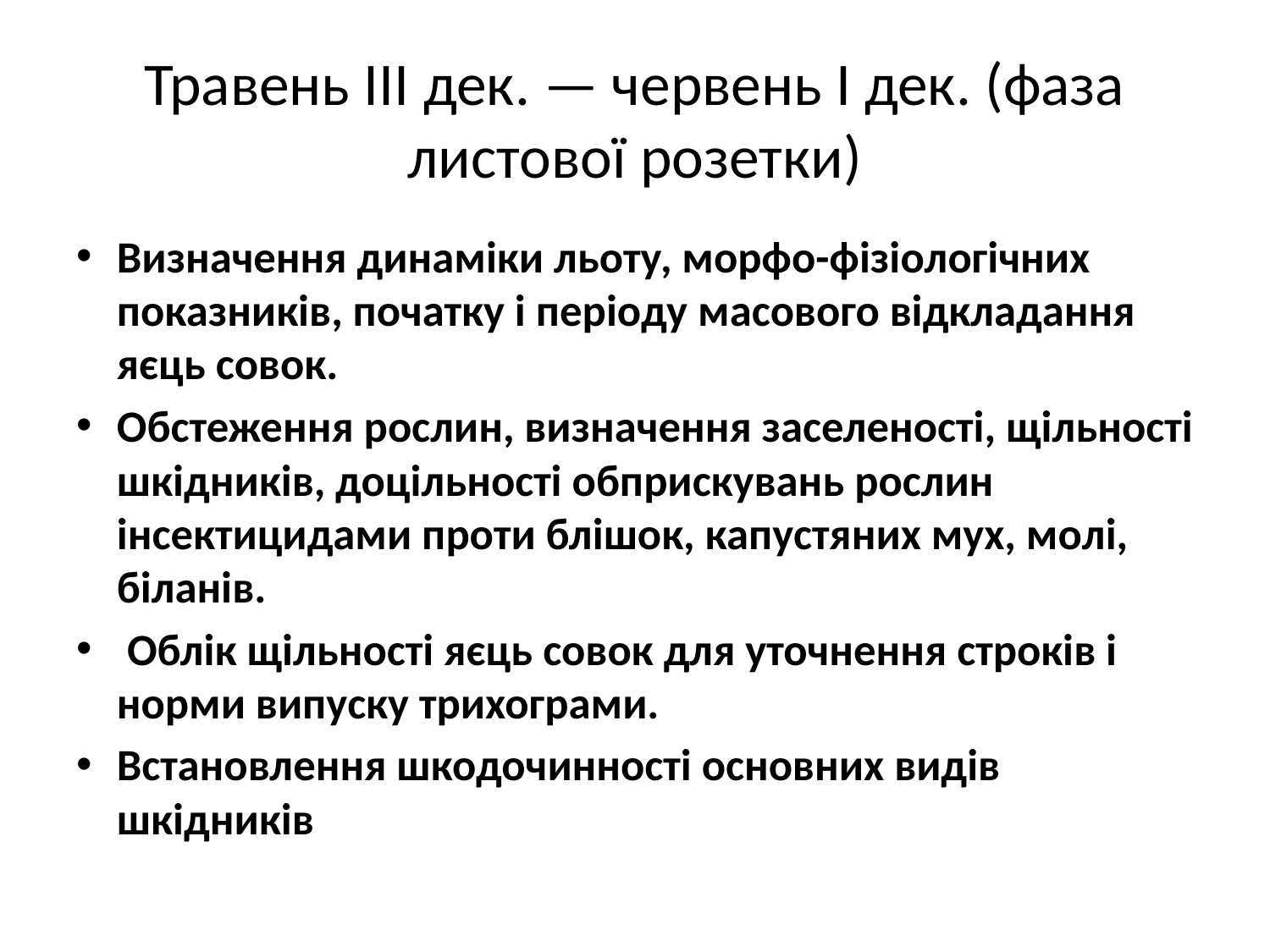

# Травень III дек. — червень І дек. (фаза листової розетки)
Визначення динаміки льоту, морфо-фізіологічних показників, початку і періоду масового відкладання яєць совок.
Обстеження рослин, визначення заселеності, щільності шкідників, доцільності обприскувань рослин інсектицидами проти блішок, капустяних мух, молі, біланів.
 Облік щільності яєць совок для уточнення строків і норми випуску трихограми.
Встановлення шкодочинності основних видів шкідників